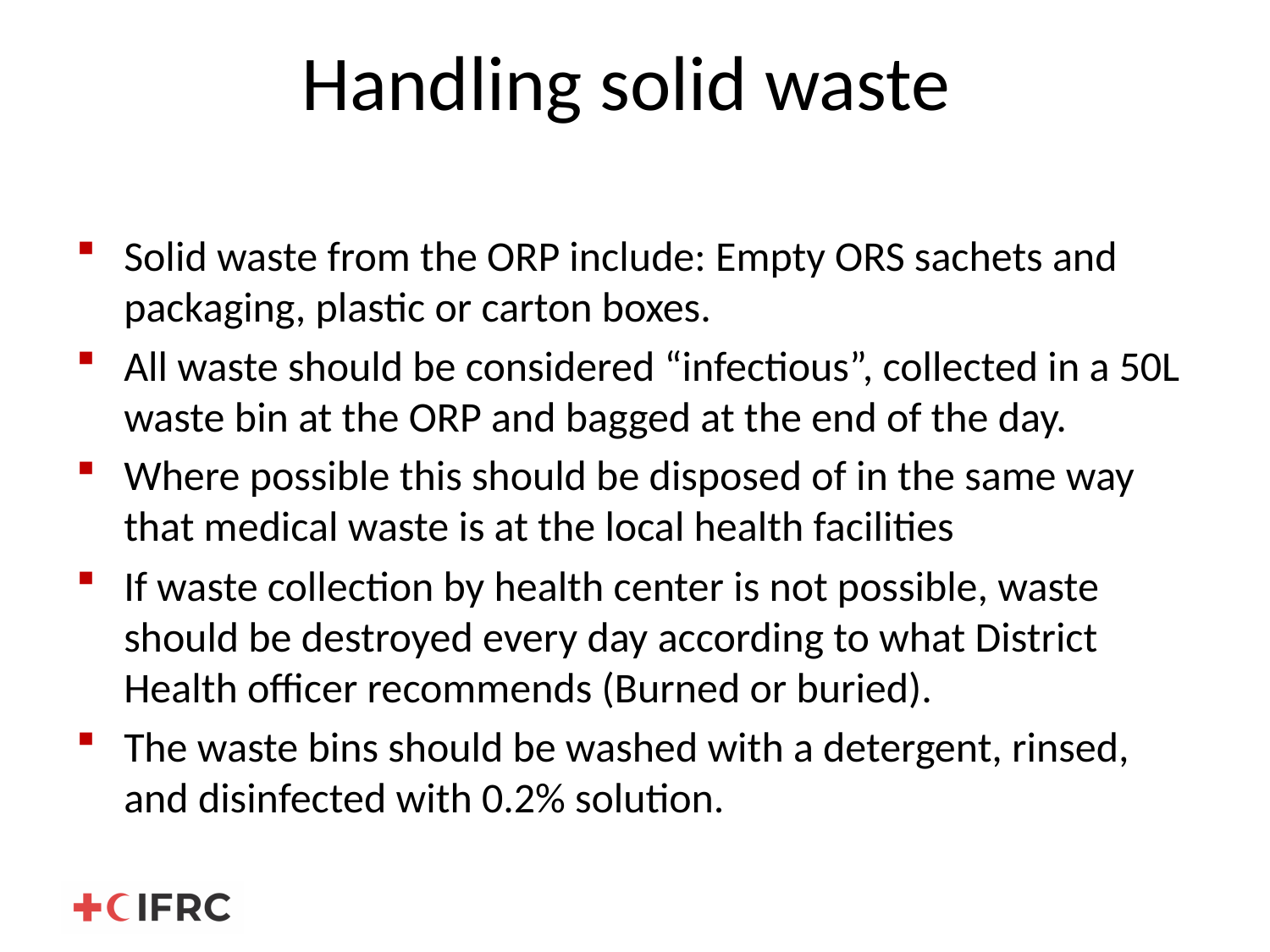

# Handling solid waste
Solid waste from the ORP include: Empty ORS sachets and
packaging, plastic or carton boxes.
All waste should be considered “infectious”, collected in a 50L waste bin at the ORP and bagged at the end of the day.
Where possible this should be disposed of in the same way
that medical waste is at the local health facilities
If waste collection by health center is not possible, waste
should be destroyed every day according to what District
Health officer recommends (Burned or buried).
The waste bins should be washed with a detergent, rinsed,
and disinfected with 0.2% solution.